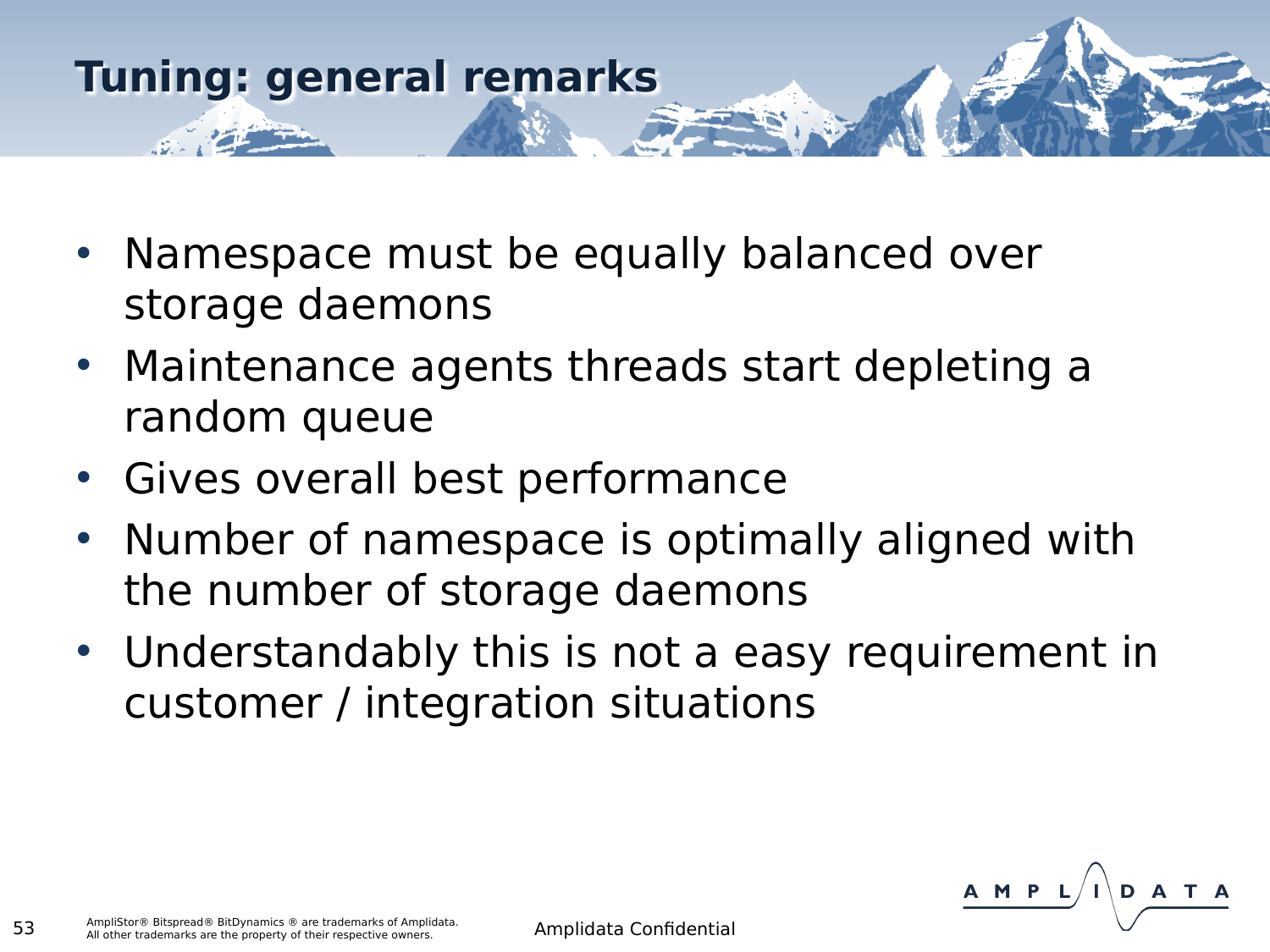

# Tuning: general remarks
Namespace must be equally balanced over storage daemons
Maintenance agents threads start depleting a random queue
Gives overall best performance
Number of namespace is optimally aligned with the number of storage daemons
Understandably this is not a easy requirement in customer / integration situations
53
Amplidata Confidential